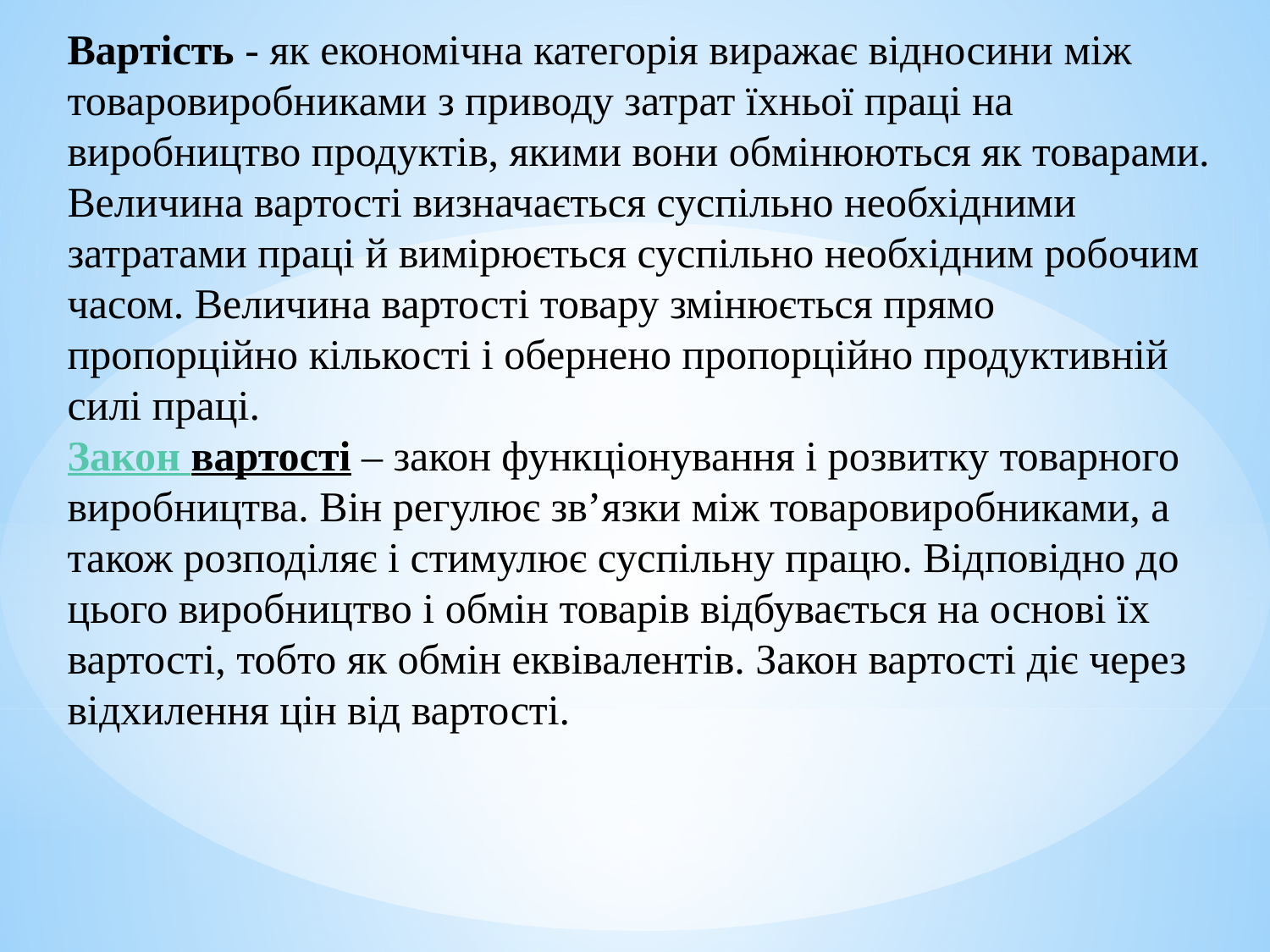

Вартість - як економічна категорія виражає відносини між товаровиробниками з приводу затрат їхньої праці на виробництво продуктів, якими вони обмінюються як товарами. Величина вартості визначається суспільно необхідними затратами праці й вимірюється суспільно необхідним робочим часом. Величина вартості товару змінюється прямо пропорційно кількості і обернено пропорційно продуктивній силі праці.
Закон вартості – закон функціонування і розвитку товарного виробництва. Він регулює зв’язки між товаровиробниками, а також розподіляє і стимулює суспільну працю. Відповідно до цього виробництво і обмін товарів відбувається на основі їх вартості, тобто як обмін еквівалентів. Закон вартості діє через відхилення цін від вартості.